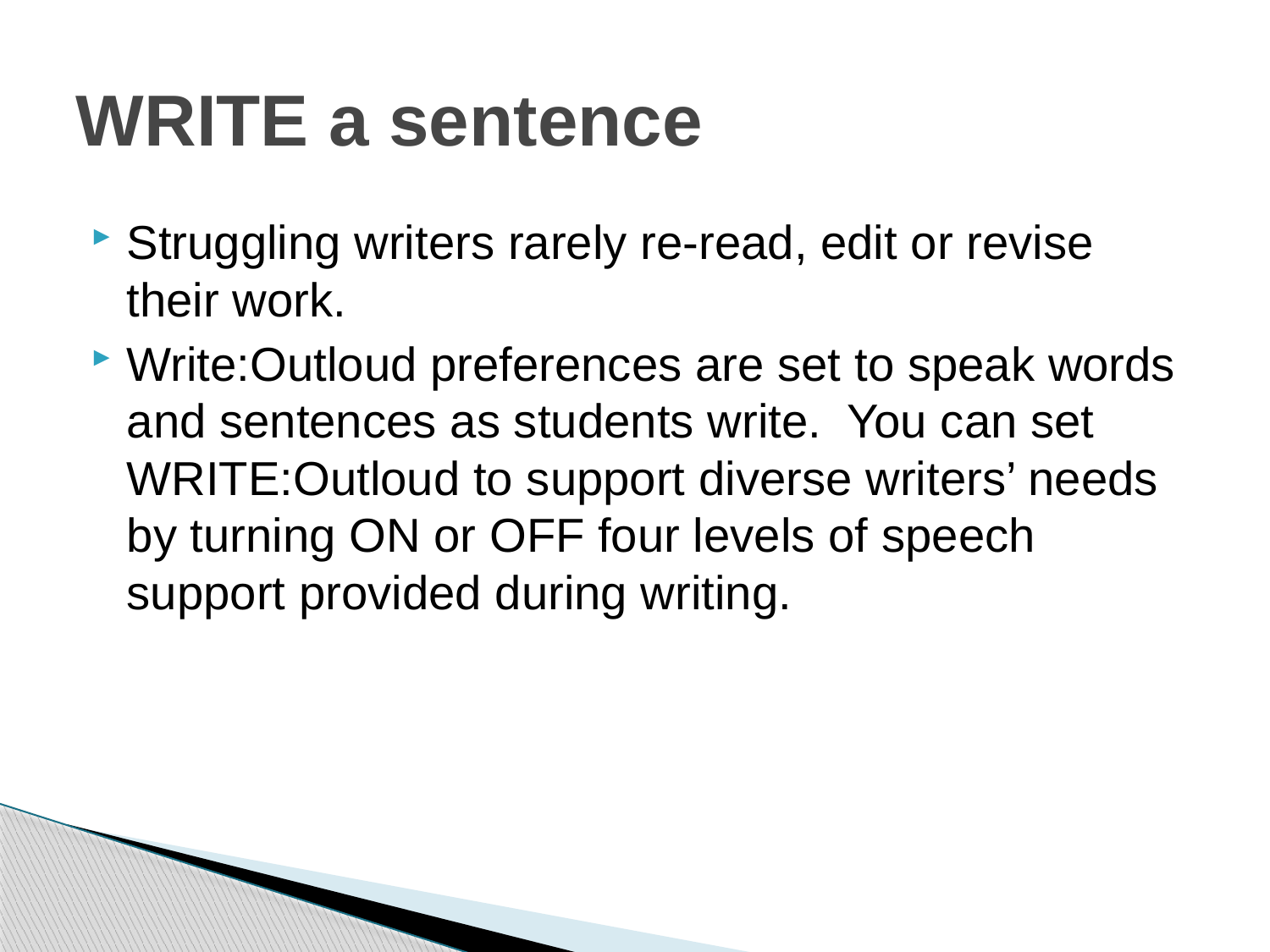

# WRITE a sentence
Struggling writers rarely re-read, edit or revise their work.
Write:Outloud preferences are set to speak words and sentences as students write.  You can set WRITE:Outloud to support diverse writers’ needs by turning ON or OFF four levels of speech support provided during writing.